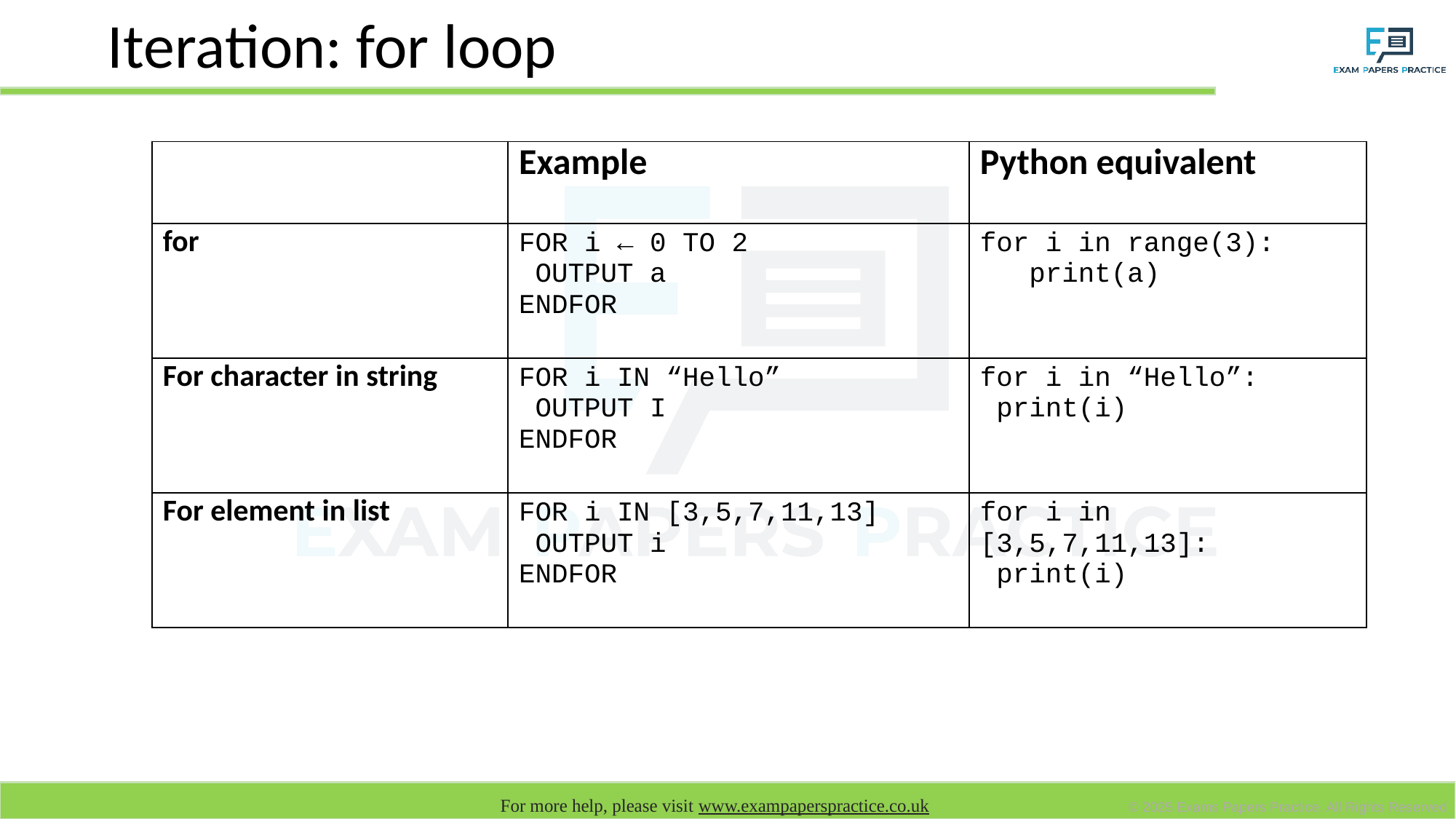

# Iteration: for loop
|  | Example | Python equivalent |
| --- | --- | --- |
| for | FOR i ← 0 TO 2 OUTPUT a ENDFOR | for i in range(3): print(a) |
| For character in string | FOR i IN “Hello” OUTPUT I ENDFOR | for i in “Hello”: print(i) |
| For element in list | FOR i IN [3,5,7,11,13] OUTPUT i ENDFOR | for i in [3,5,7,11,13]: print(i) |